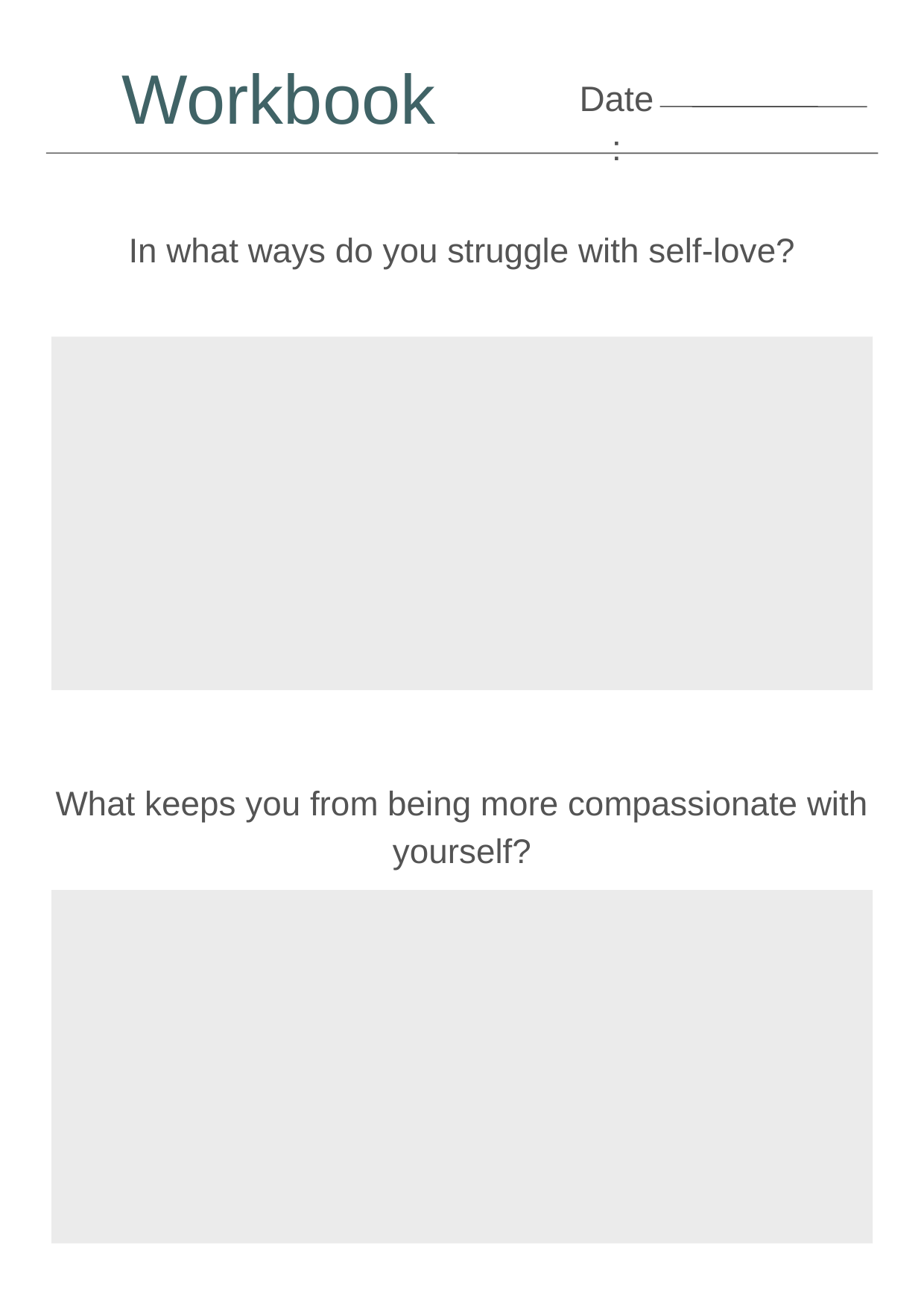

Workbook
Date:

In what ways do you struggle with self-love?

What keeps you from being more compassionate with yourself?